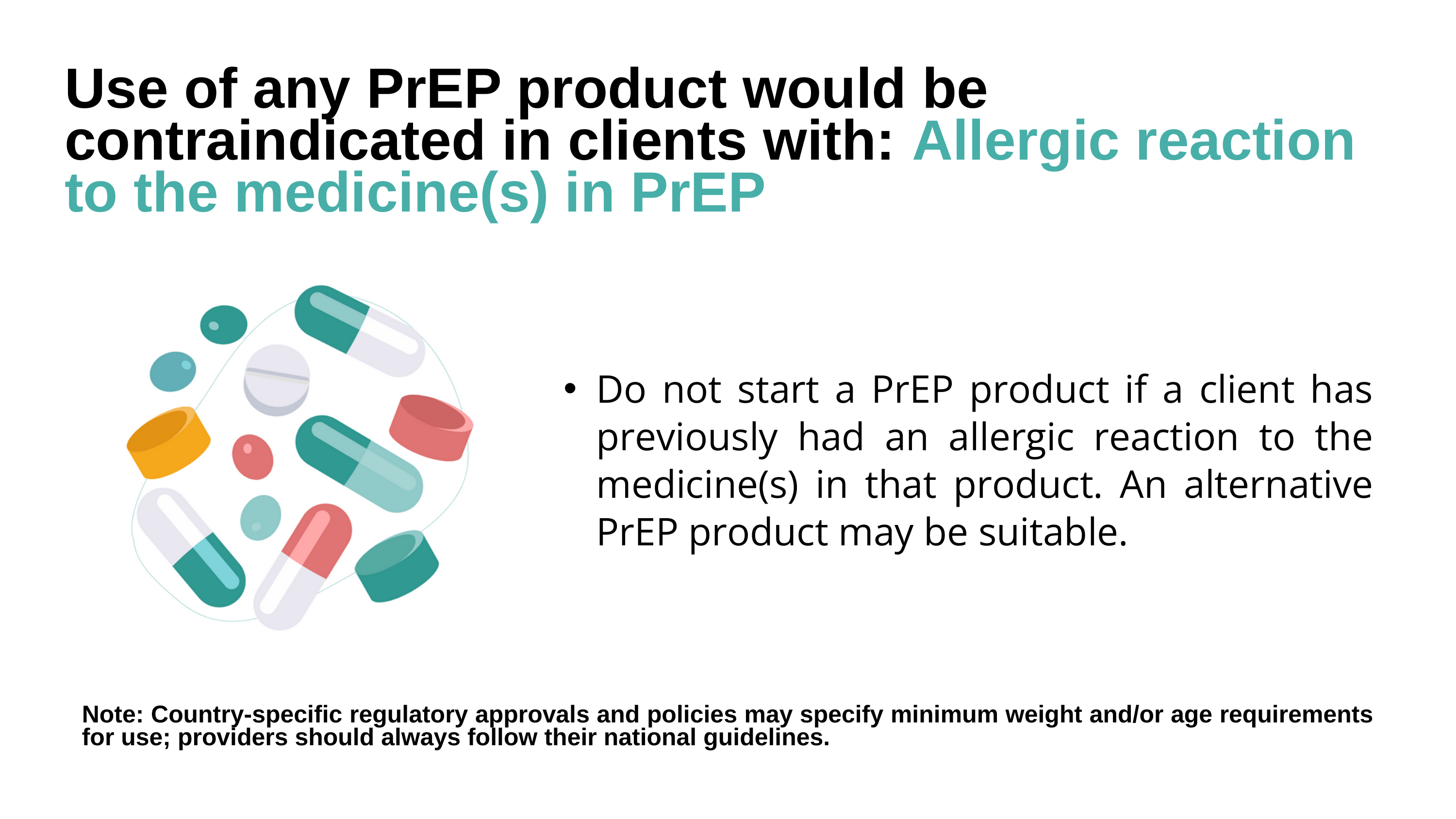

Use of any PrEP product would be contraindicated in clients with: Allergic reaction to the medicine(s) in PrEP

Do not start a PrEP product if a client has previously had an allergic reaction to the medicine(s) in that product. An alternative PrEP product may be suitable.

Note: Country-specific regulatory approvals and policies may specify minimum weight and/or age requirements for use; providers should always follow their national guidelines.